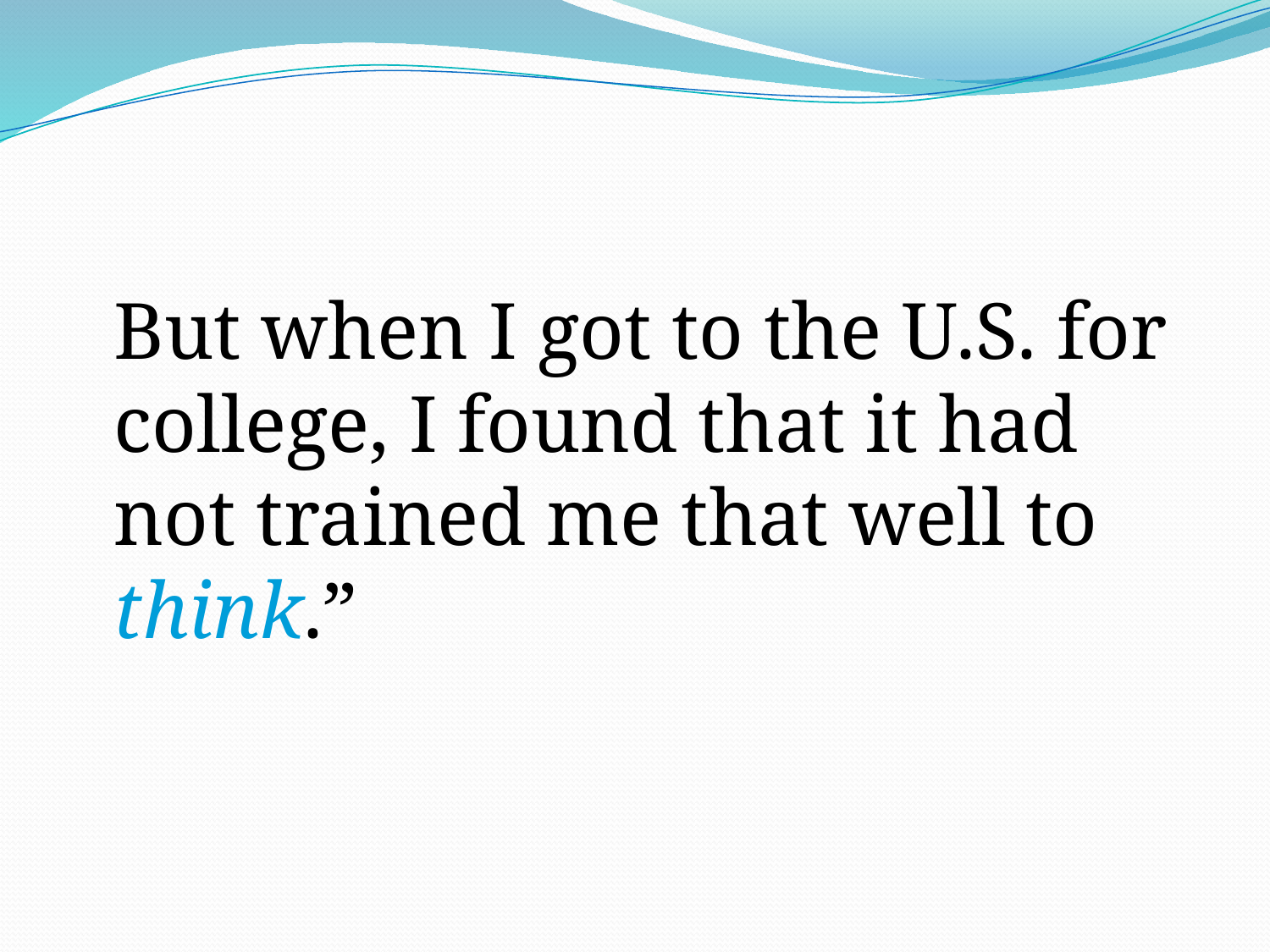

But when I got to the U.S. for college, I found that it had not trained me that well to think.”